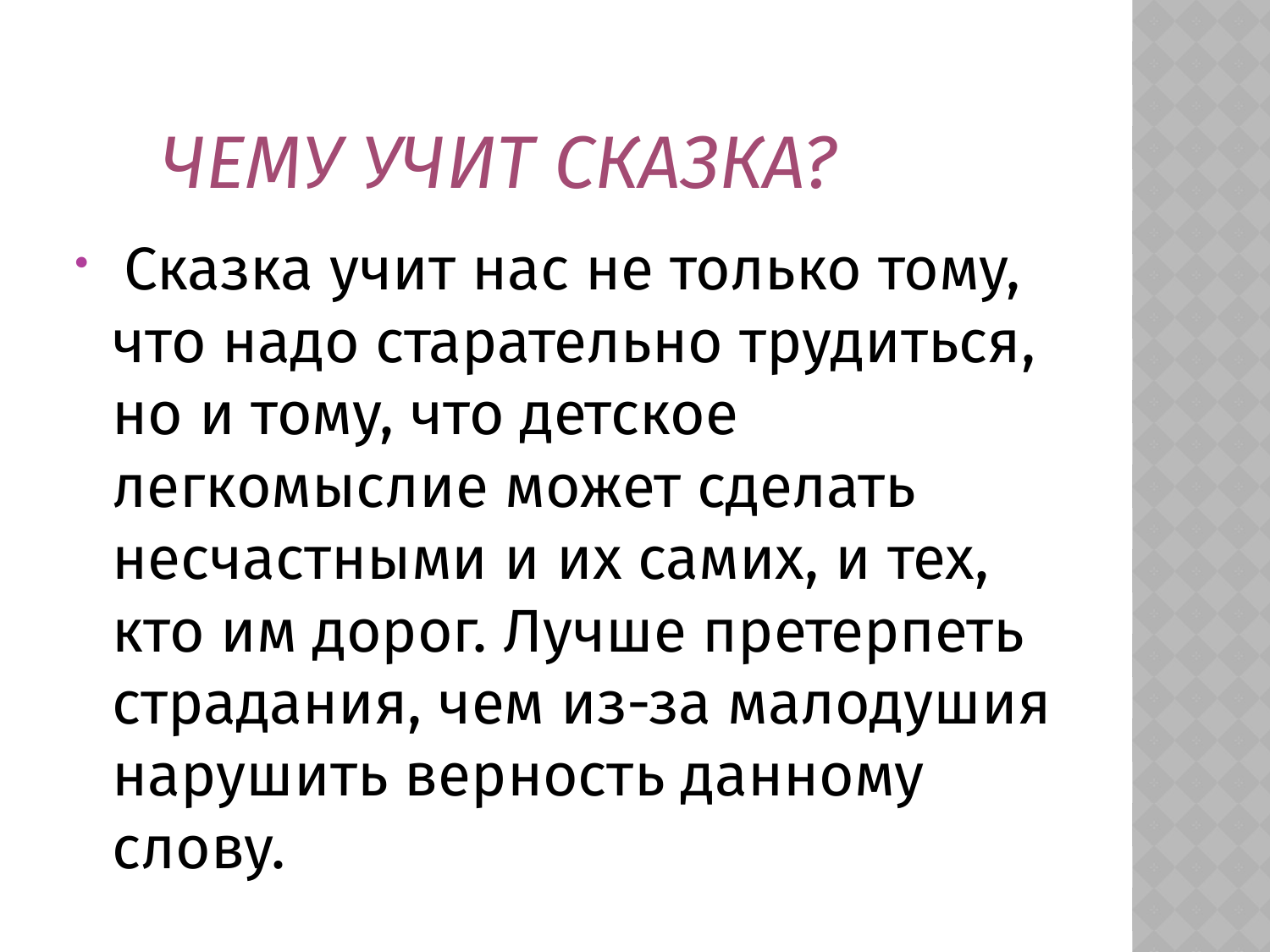

# Чему учит сказка?
 Сказка учит нас не только тому, что надо старательно трудиться, но и тому, что детское легкомыслие может сделать несчастными и их самих, и тех, кто им дорог. Лучше претерпеть страдания, чем из-за малодушия нарушить верность данному слову.